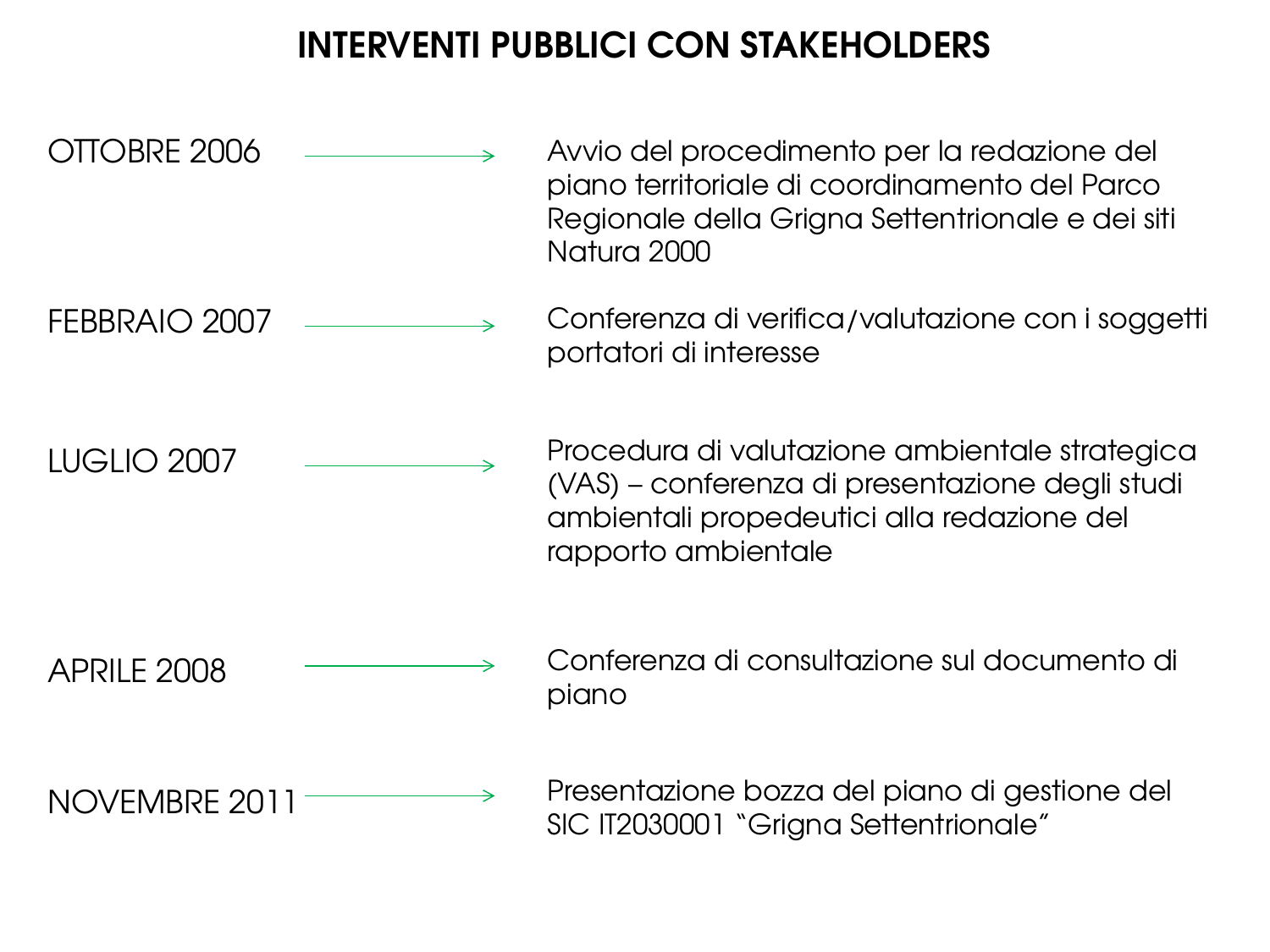

INTERVENTI PUBBLICI CON STAKEHOLDERS
OTTOBRE 2006
Avvio del procedimento per la redazione del piano territoriale di coordinamento del Parco Regionale della Grigna Settentrionale e dei siti Natura 2000
FEBBRAIO 2007
Conferenza di verifica/valutazione con i soggetti portatori di interesse
Procedura di valutazione ambientale strategica (VAS) – conferenza di presentazione degli studi ambientali propedeutici alla redazione del rapporto ambientale
LUGLIO 2007
Conferenza di consultazione sul documento di piano
APRILE 2008
Presentazione bozza del piano di gestione del SIC IT2030001 “Grigna Settentrionale”
NOVEMBRE 2011